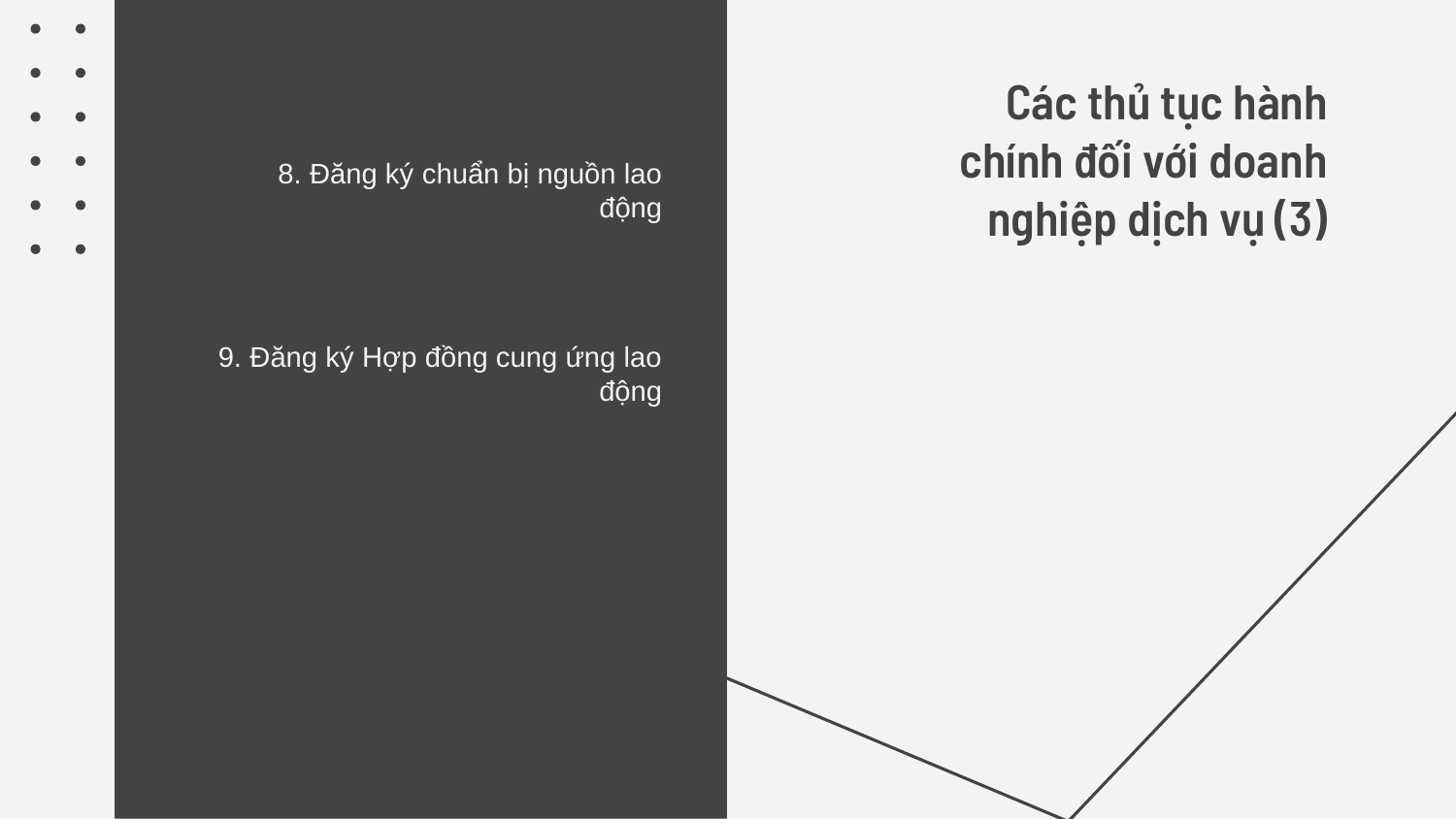

# Các thủ tục hành chính đối với doanh nghiệp dịch vụ (3)
8. Đăng ký chuẩn bị nguồn lao động
9. Đăng ký Hợp đồng cung ứng lao động